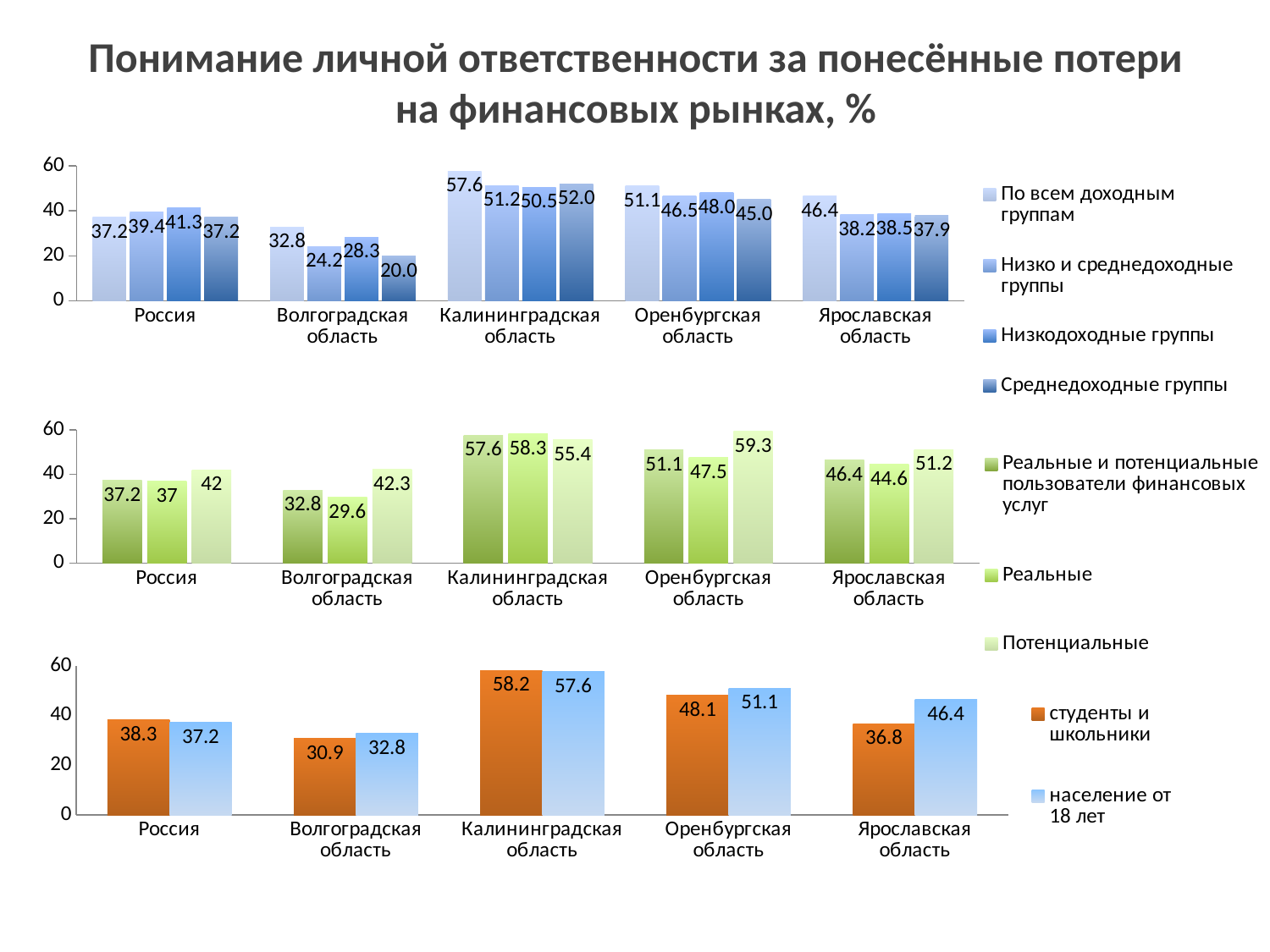

Понимание личной ответственности за понесённые потери на финансовых рынках, %

### Chart

| Category | По всем доходным группам | Низко и среднедоходные группы | Низкодоходные группы | Среднедоходные группы |
|---|---|---|---|---|
| Россия | 37.2 | 39.4 | 41.3 | 37.2 |
| Волгоградская область | 32.800000000000004 | 24.2 | 28.3 | 20.0 |
| Калининградская область | 57.6 | 51.2 | 50.5 | 52.0 |
| Оренбургская область | 51.1 | 46.5 | 48.0 | 45.0 |
| Ярославская область | 46.4 | 38.2 | 38.5 | 37.9 |

### Chart

| Category | Реальные и потенциальные пользователи финансовых услуг | Реальные  | Потенциальные   |
|---|---|---|---|
| Россия | 37.2 | 37.0 | 42.0 |
| Волгоградская область | 32.800000000000004 | 29.6 | 42.3 |
| Калининградская область | 57.6 | 58.3 | 55.4 |
| Оренбургская область | 51.1 | 47.5 | 59.3 |
| Ярославская область | 46.4 | 44.6 | 51.2 |

### Chart

| Category | студенты и школьники | население от 18 лет |
|---|---|---|
| Россия | 38.3 | 37.2 |
| Волгоградская область | 30.9 | 32.8 |
| Калининградская область | 58.2 | 57.6 |
| Оренбургская область | 48.1 | 51.1 |
| Ярославская область | 36.8 | 46.4 |